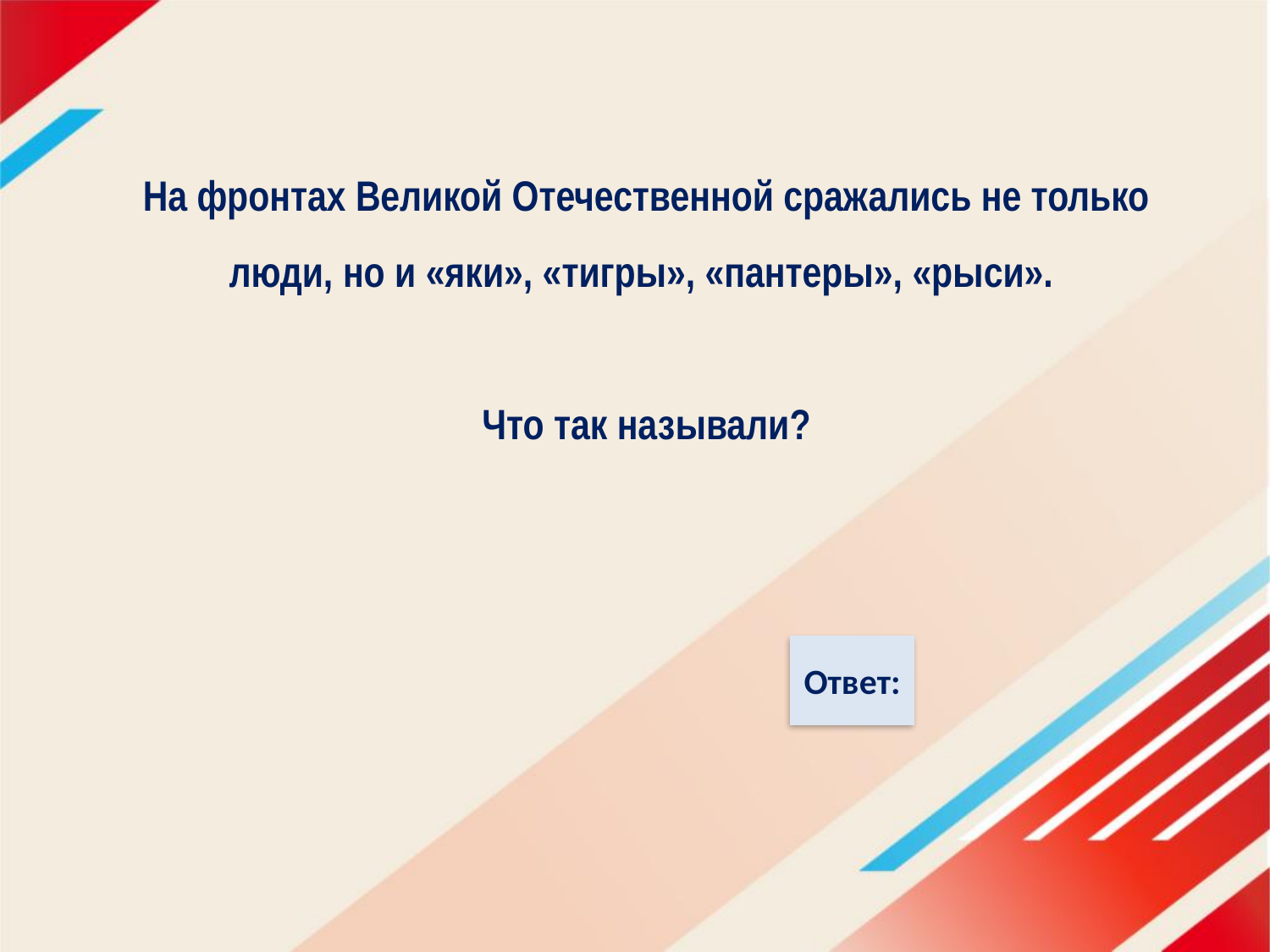

# На фронтах Великой Отечественной сражались не только люди, но и «яки», «тигры», «пантеры», «рыси». Что так называли?